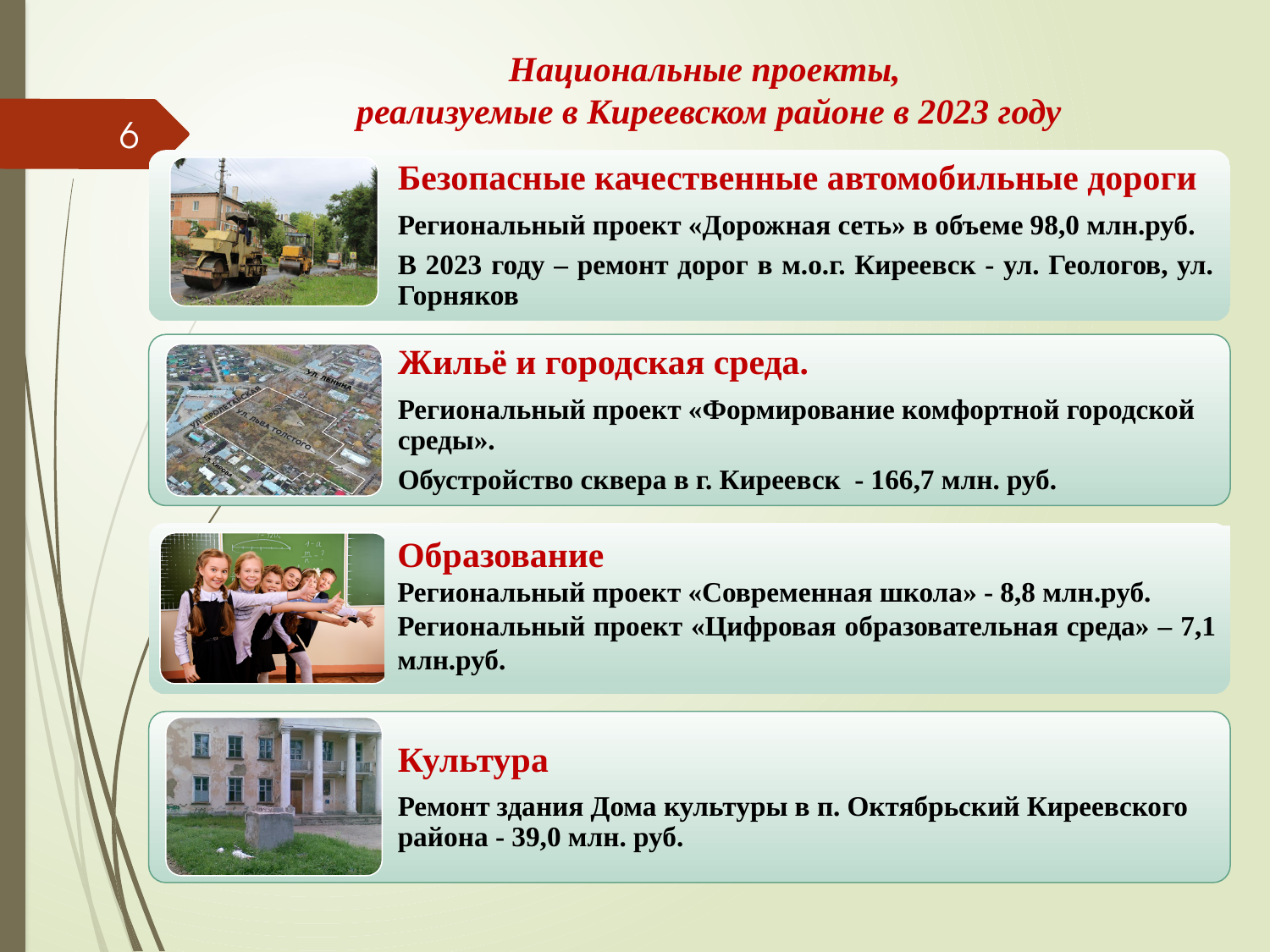

# Национальные проекты, реализуемые в Киреевском районе в 2023 году
6
Безопасные качественные автомобильные дороги
Региональный проект «Дорожная сеть» в объеме 98,0 млн.руб.
В 2023 году – ремонт дорог в м.о.г. Киреевск - ул. Геологов, ул. Горняков
Жильё и городская среда.
Региональный проект «Формирование комфортной городской среды».
Обустройство сквера в г. Киреевск  - 166,7 млн. руб.

Культура
Ремонт здания Дома культуры в п. Октябрьский Киреевского района - 39,0 млн. руб.
Образование
Региональный проект «Современная школа» - 8,8 млн.руб.
Региональный проект «Цифровая образовательная среда» – 7,1 млн.руб.